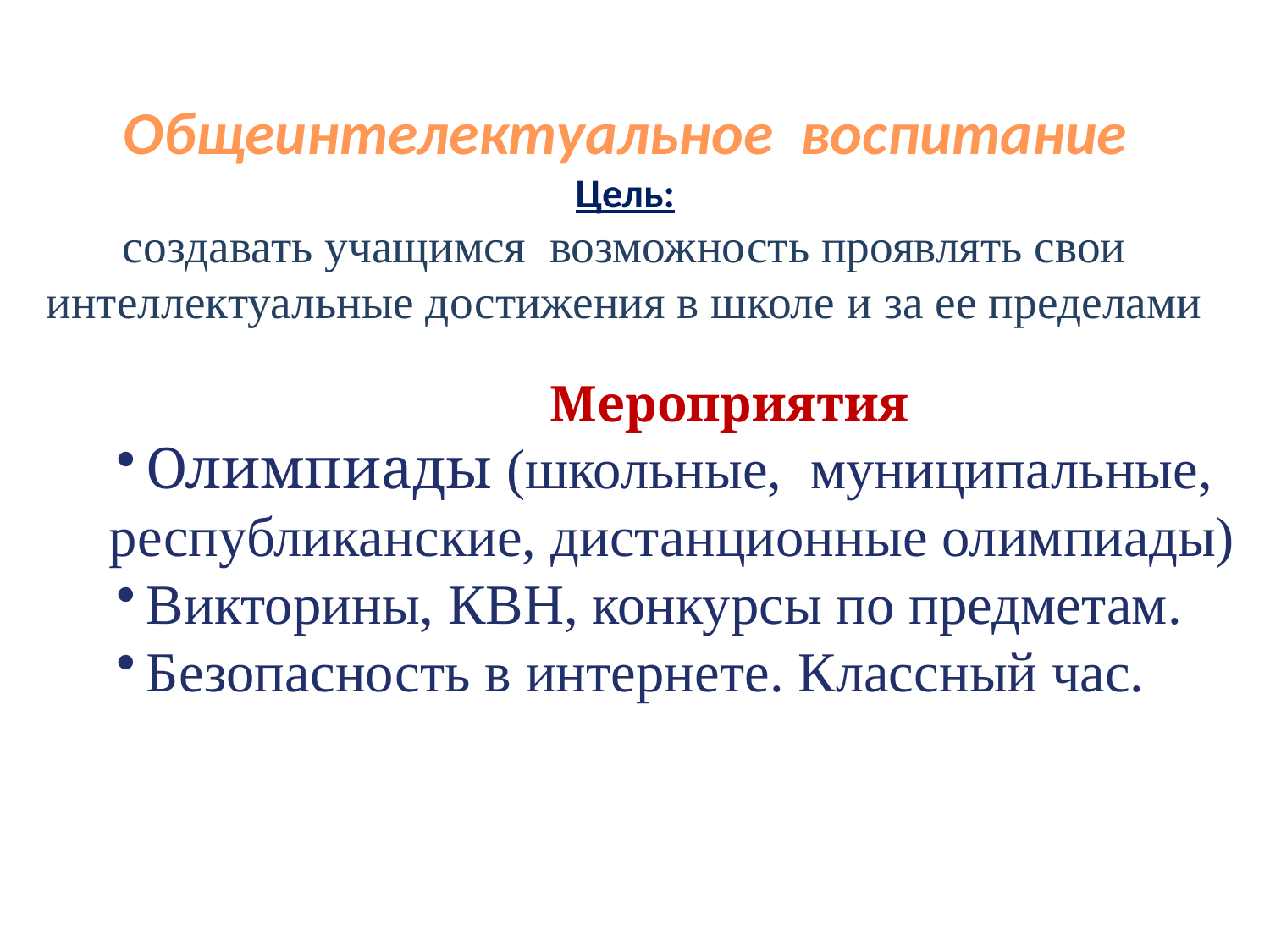

# Общеинтелектуальное  воспитание Цель: создавать учащимся  возможность проявлять свои интеллектуальные достижения в школе и за ее пределами

Мероприятия
Олимпиады (школьные,  муниципальные, республиканские, дистанционные олимпиады)
Викторины, КВН, конкурсы по предметам.
Безопасность в интернете. Классный час.